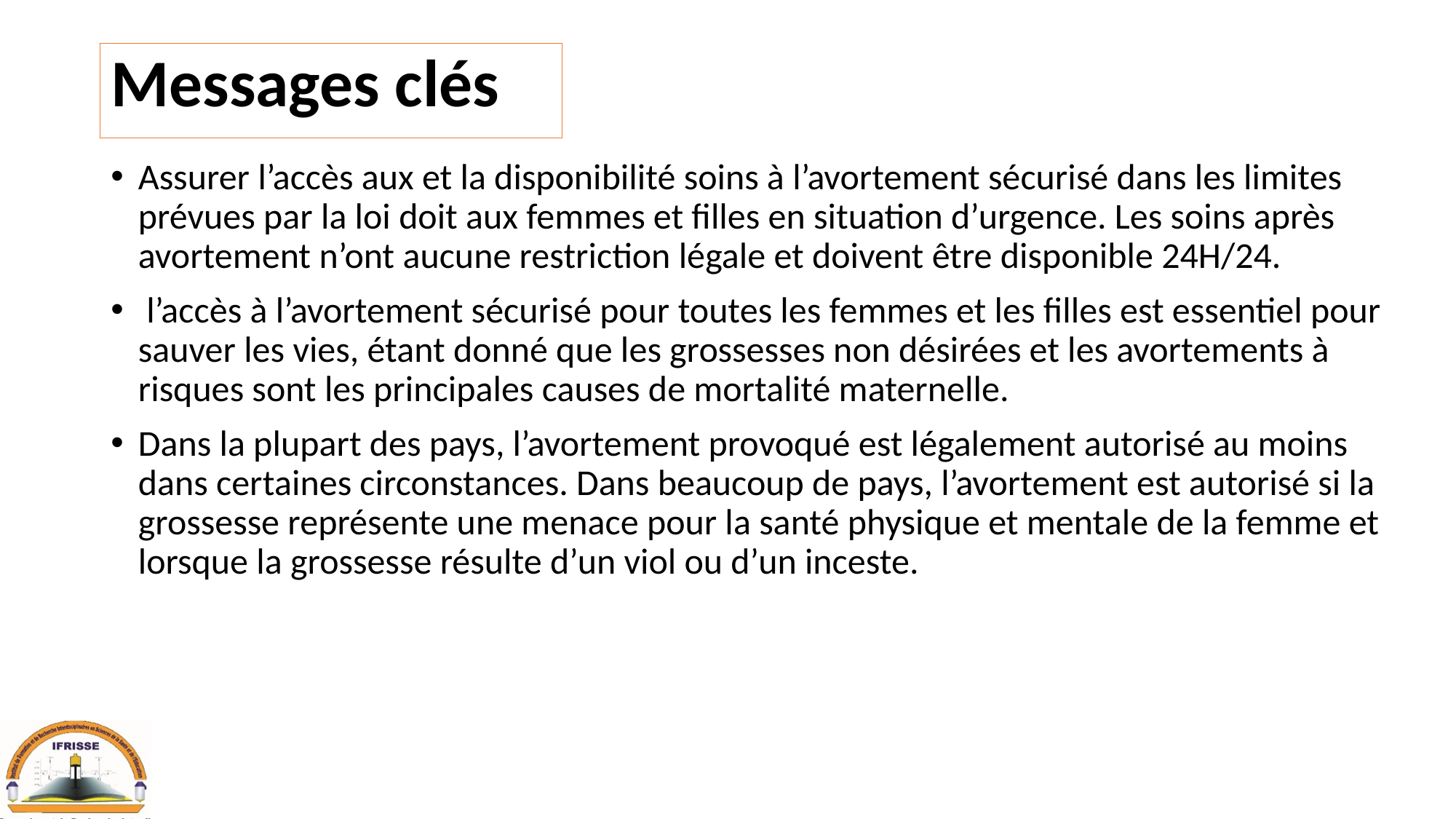

# Messages clés
Assurer l’accès aux et la disponibilité soins à l’avortement sécurisé dans les limites prévues par la loi doit aux femmes et filles en situation d’urgence. Les soins après avortement n’ont aucune restriction légale et doivent être disponible 24H/24.
 l’accès à l’avortement sécurisé pour toutes les femmes et les filles est essentiel pour sauver les vies, étant donné que les grossesses non désirées et les avortements à risques sont les principales causes de mortalité maternelle.
Dans la plupart des pays, l’avortement provoqué est légalement autorisé au moins dans certaines circonstances. Dans beaucoup de pays, l’avortement est autorisé si la grossesse représente une menace pour la santé physique et mentale de la femme et lorsque la grossesse résulte d’un viol ou d’un inceste.